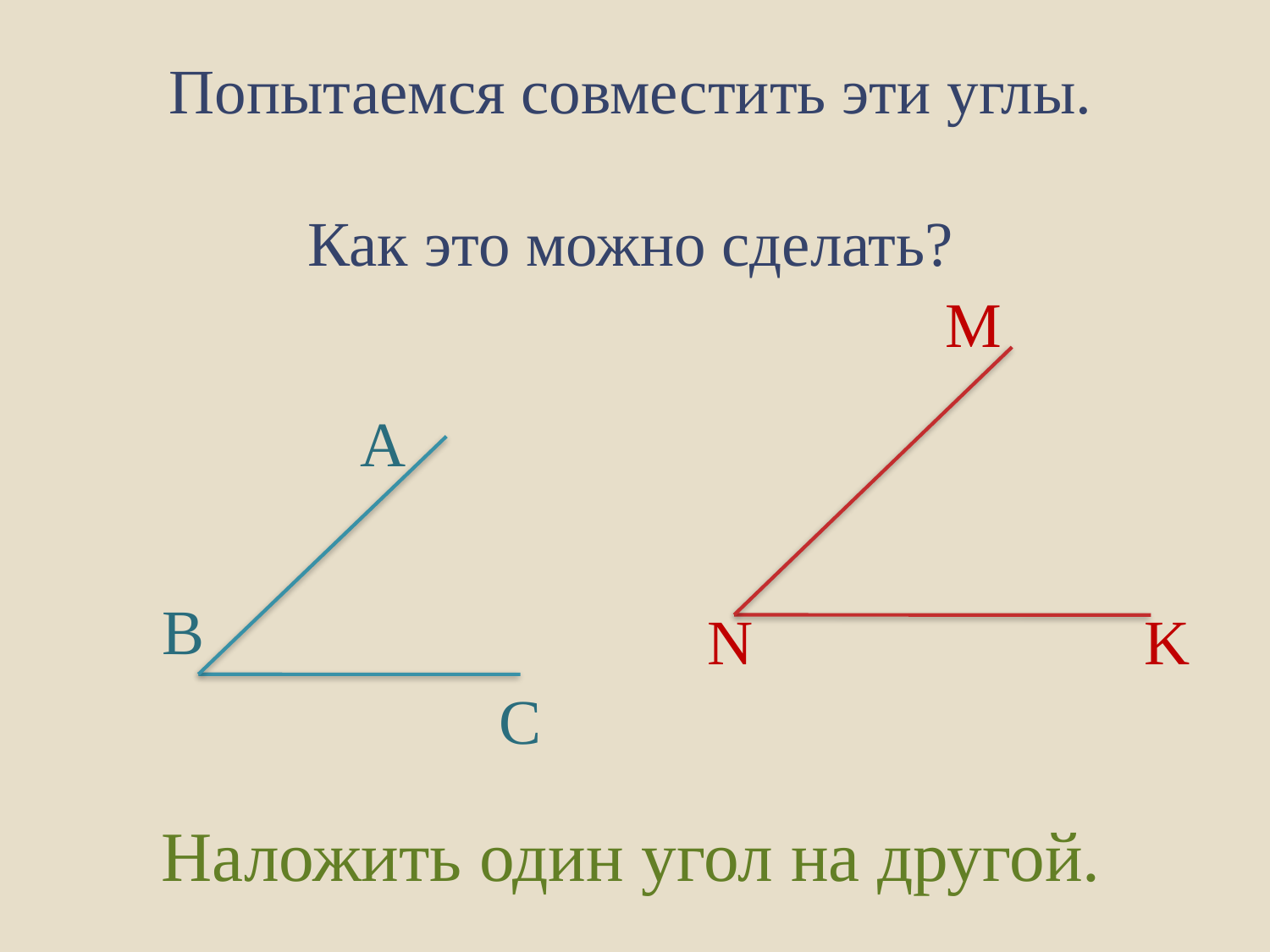

Попытаемся совместить эти углы.
Как это можно сделать?
M
N
K
А
B
C
# Наложить один угол на другой.